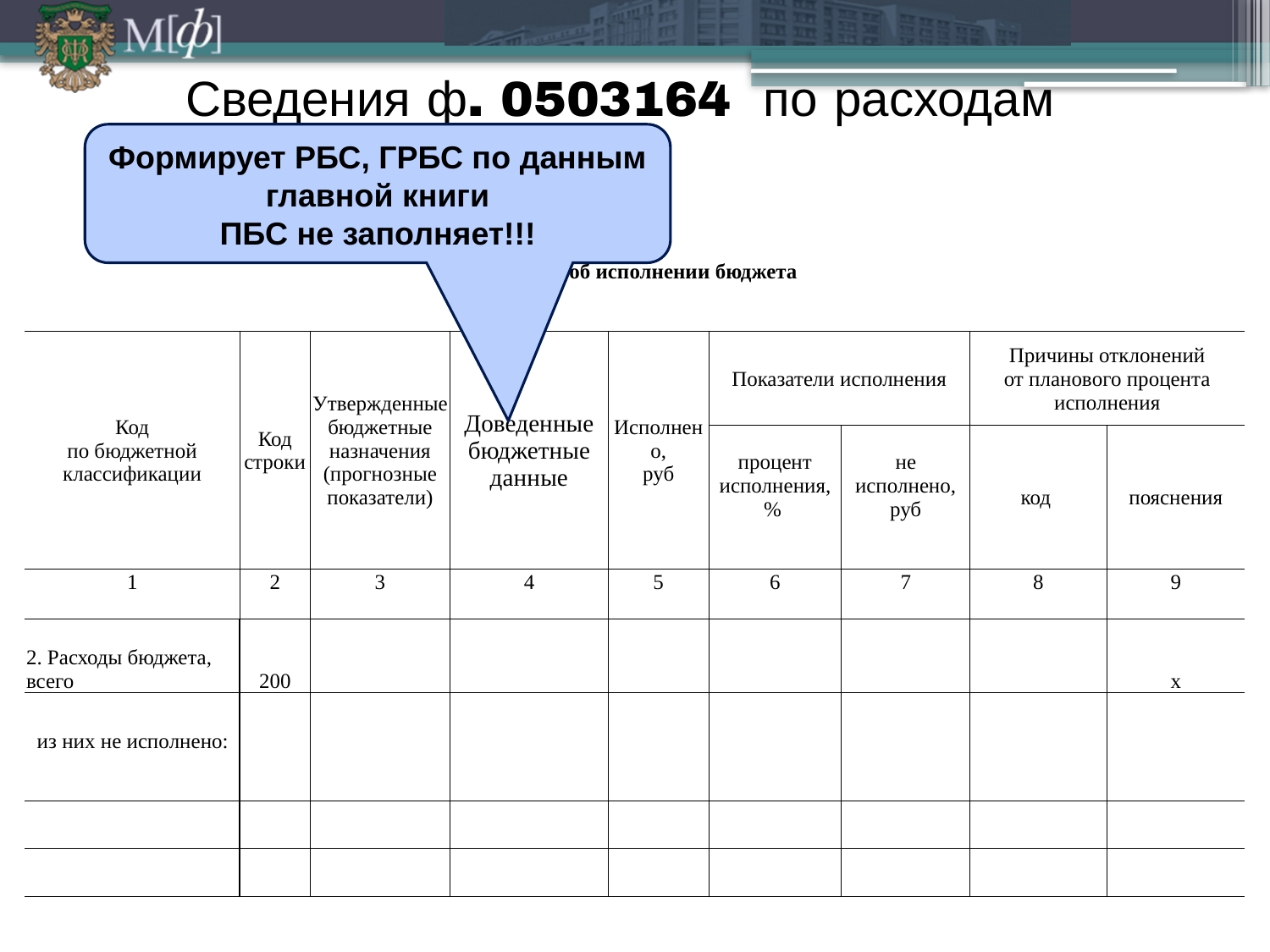

Сведения ф. 0503164  по расходам
Формирует РБС, ГРБС по данным главной книги
ПБС не заполняет!!!
| Сведения об исполнении бюджета |  |  |  |  |  |  |  |  |
| --- | --- | --- | --- | --- | --- | --- | --- | --- |
|  |  |  |  |  |  |  |  |  |
| Код по бюджетной классификации | Код строки | Утвержденные бюджетные назначения (прогнозные показатели) | Доведенные бюджетные данные | Исполнено, руб | Показатели исполнения |  | Причины отклонений от планового процента исполнения |  |
|  |  |  |  |  | процент исполнения, % | не исполнено, руб | код | пояснения |
| 1 | 2 | 3 | 4 | 5 | 6 | 7 | 8 | 9 |
| 2. Расходы бюджета, всего | 200 |  |  |  |  |  |  | х |
| из них не исполнено: |  |  |  |  |  |  |  |  |
|  |  |  |  |  |  |  |  |  |
|  |  |  |  |  |  |  |  |  |
|  |  |  |  |  |  |  |  |  |